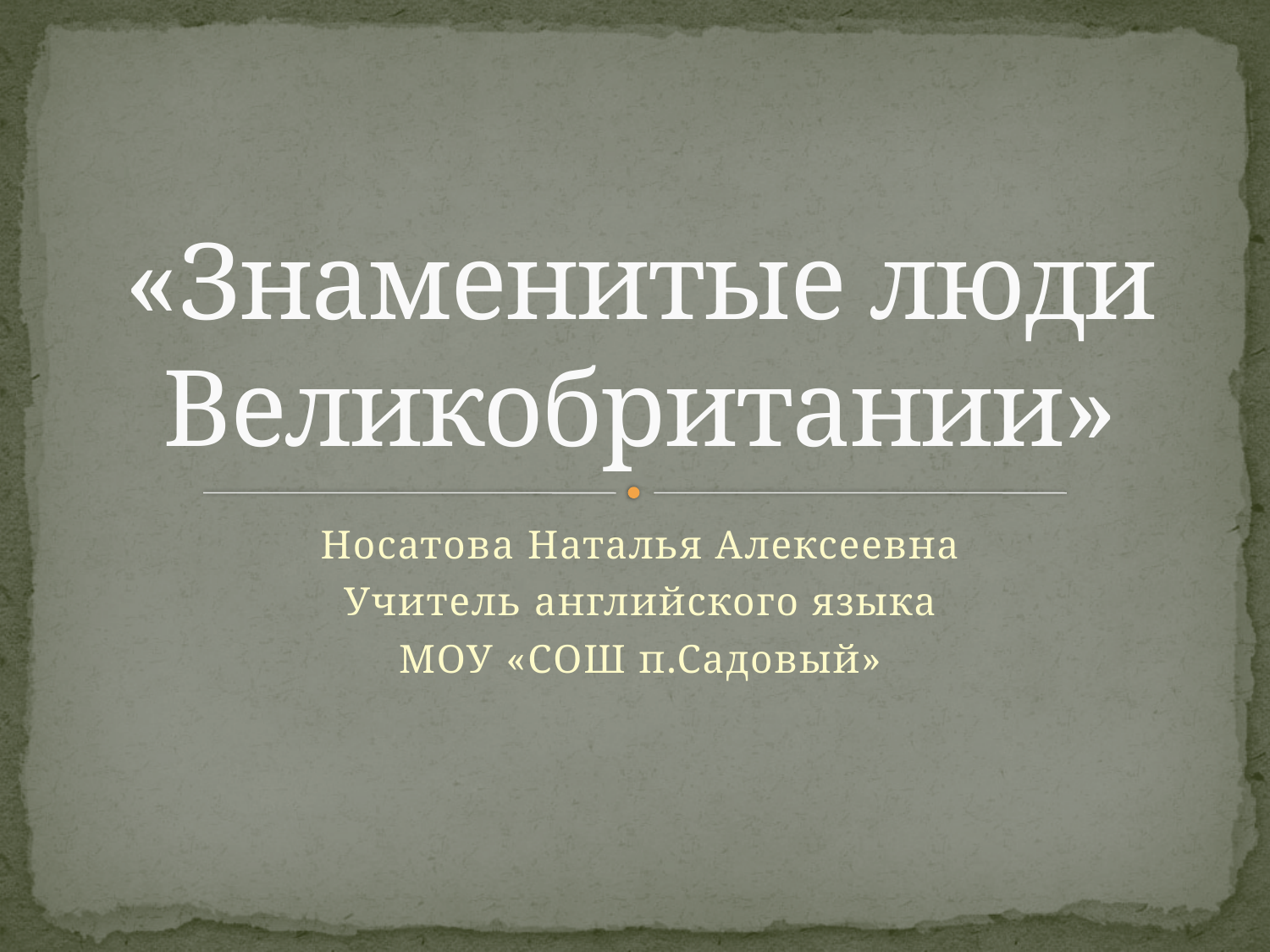

# «Знаменитые люди Великобритании»
Носатова Наталья Алексеевна
Учитель английского языка
МОУ «СОШ п.Садовый»